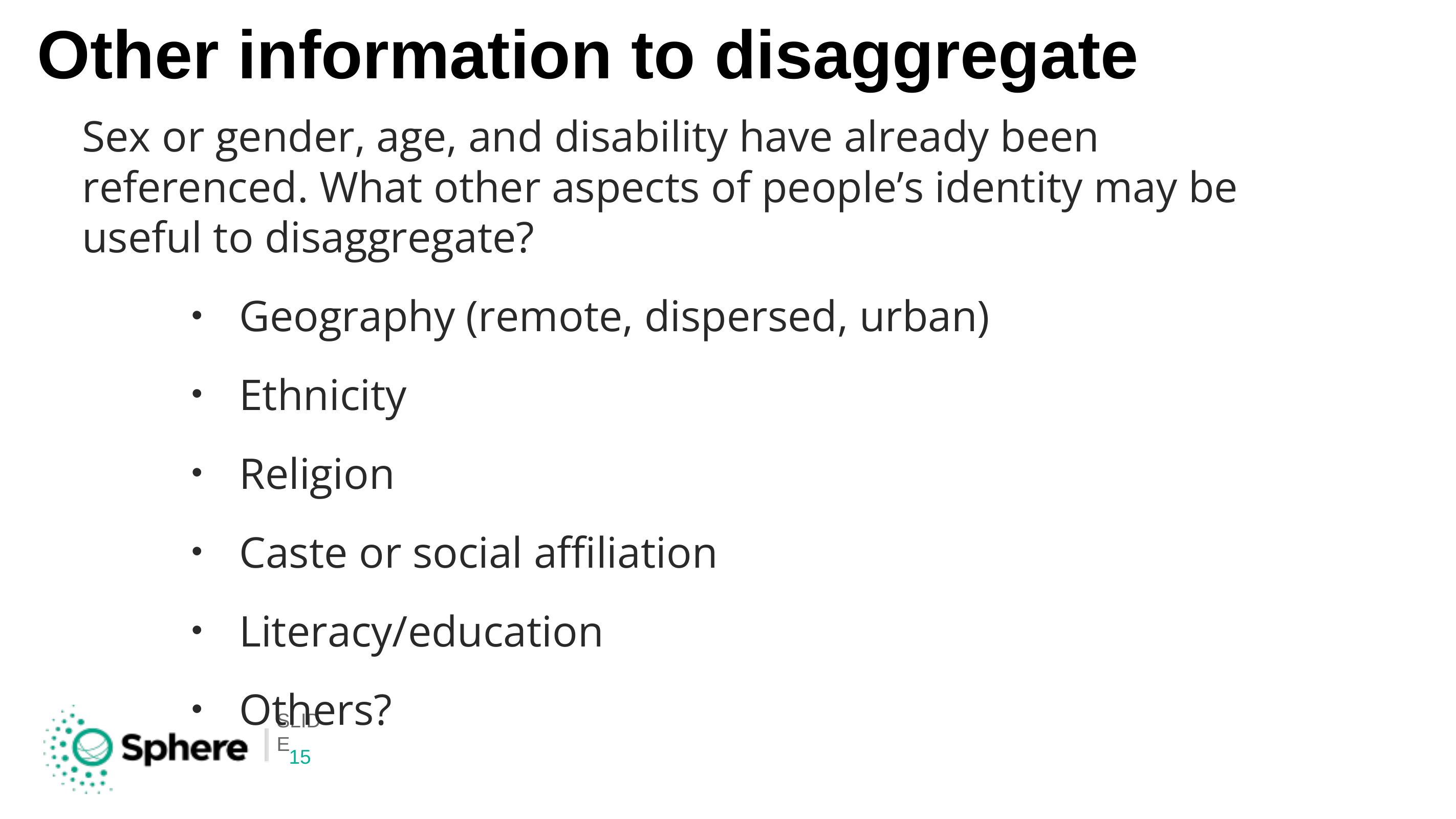

# Other information to disaggregate
Sex or gender, age, and disability have already been referenced. What other aspects of people’s identity may be useful to disaggregate?
Geography (remote, dispersed, urban)
Ethnicity
Religion
Caste or social affiliation
Literacy/education
Others?

15